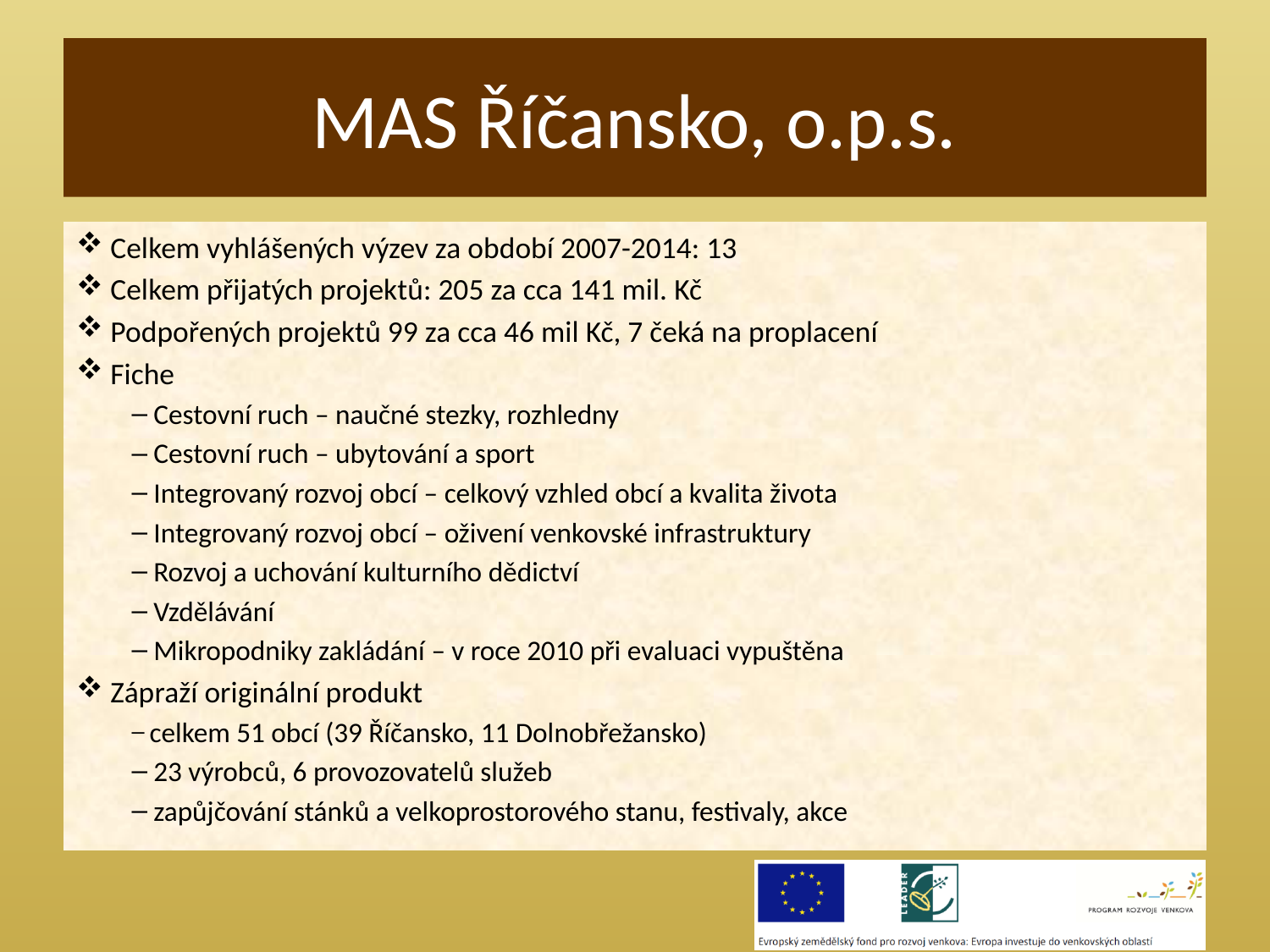

# MAS Říčansko, o.p.s.
 Celkem vyhlášených výzev za období 2007-2014: 13
 Celkem přijatých projektů: 205 za cca 141 mil. Kč
 Podpořených projektů 99 za cca 46 mil Kč, 7 čeká na proplacení
 Fiche
 Cestovní ruch – naučné stezky, rozhledny
 Cestovní ruch – ubytování a sport
 Integrovaný rozvoj obcí – celkový vzhled obcí a kvalita života
 Integrovaný rozvoj obcí – oživení venkovské infrastruktury
 Rozvoj a uchování kulturního dědictví
 Vzdělávání
 Mikropodniky zakládání – v roce 2010 při evaluaci vypuštěna
 Zápraží originální produkt
 celkem 51 obcí (39 Říčansko, 11 Dolnobřežansko)
 23 výrobců, 6 provozovatelů služeb
 zapůjčování stánků a velkoprostorového stanu, festivaly, akce